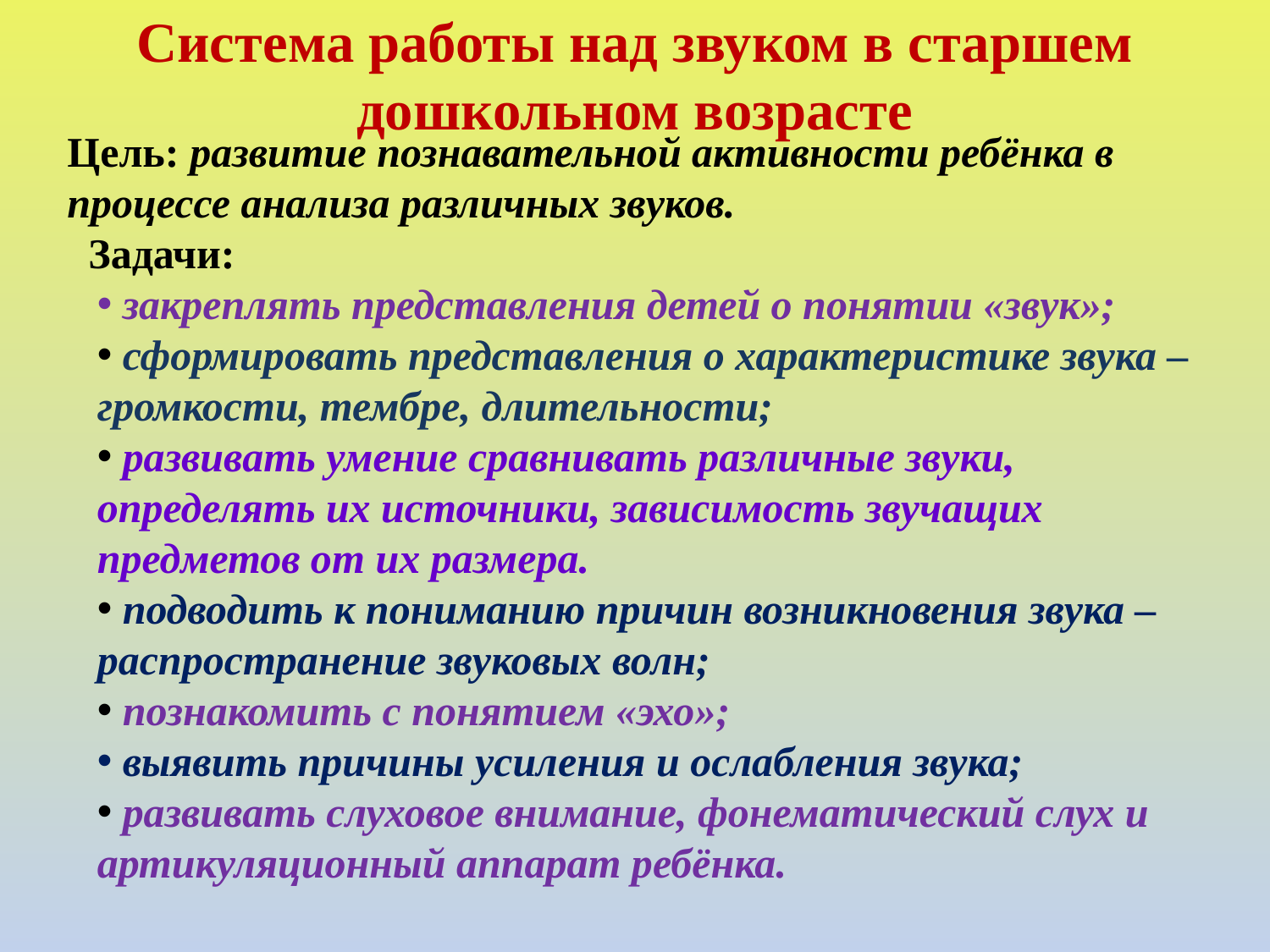

Система работы над звуком в старшем дошкольном возрасте

Цель: развитие познавательной активности ребёнка в процессе анализа различных звуков.
  Задачи:
 закреплять представления детей о понятии «звук»;
 сформировать представления о характеристике звука – громкости, тембре, длительности;
 развивать умение сравнивать различные звуки, определять их источники, зависимость звучащих предметов от их размера.
 подводить к пониманию причин возникновения звука – распространение звуковых волн;
 познакомить с понятием «эхо»;
 выявить причины усиления и ослабления звука;
 развивать слуховое внимание, фонематический слух и артикуляционный аппарат ребёнка.